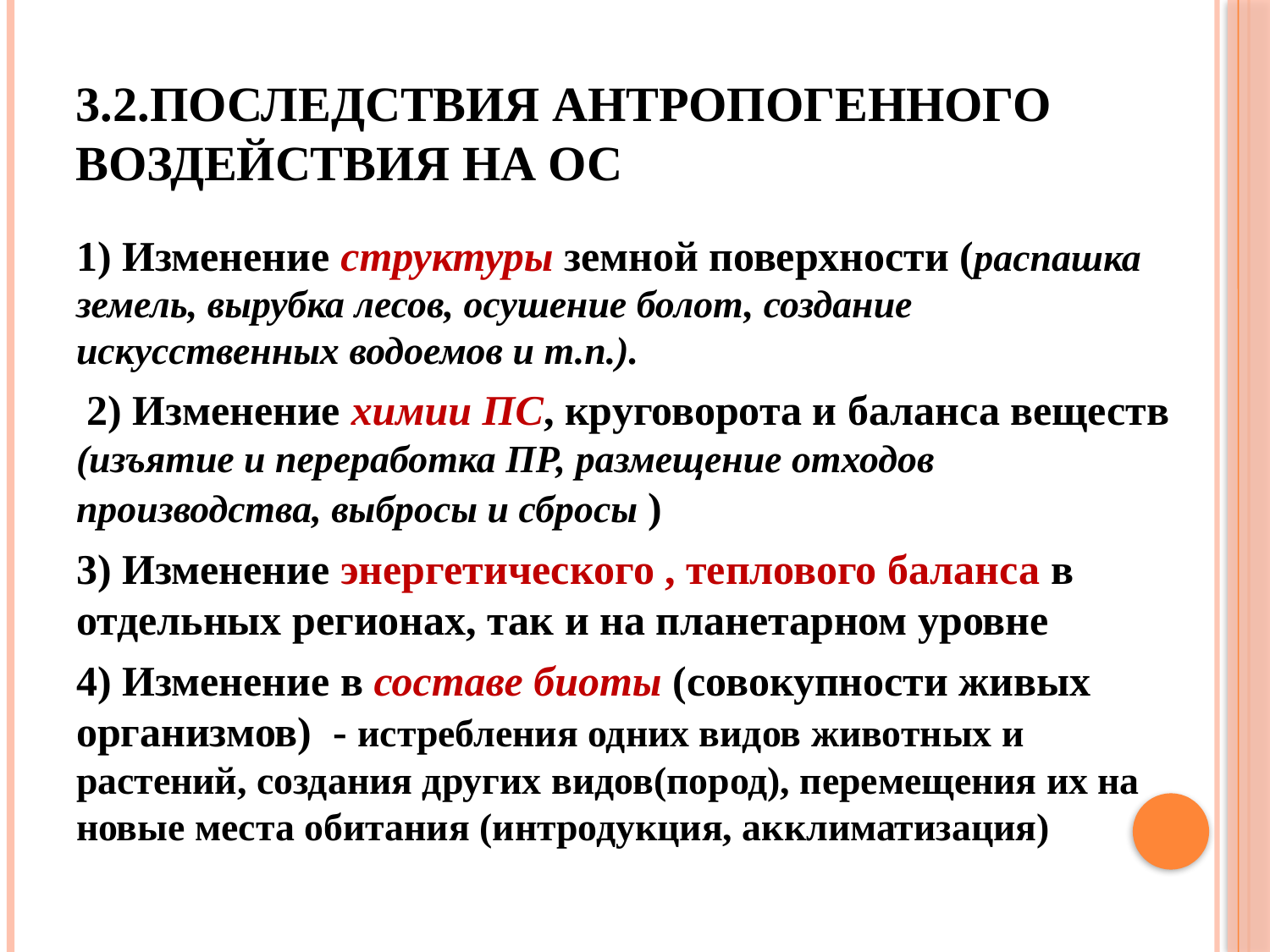

# 3.2.Последствия антропогенного воздействия на ОС
1) Изменение структуры земной поверхности (распашка земель, вырубка лесов, осушение болот, создание искусственных водоемов и т.п.).
 2) Изменение химии ПС, круговорота и баланса веществ (изъятие и переработка ПР, размещение отходов производства, выбросы и сбросы )
3) Изменение энергетического , теплового баланса в отдельных регионах, так и на планетарном уровне
4) Изменение в составе биоты (совокупности живых организмов)  - истребления одних видов животных и растений, создания других видов(пород), перемещения их на новые места обитания (интродукция, акклиматизация)